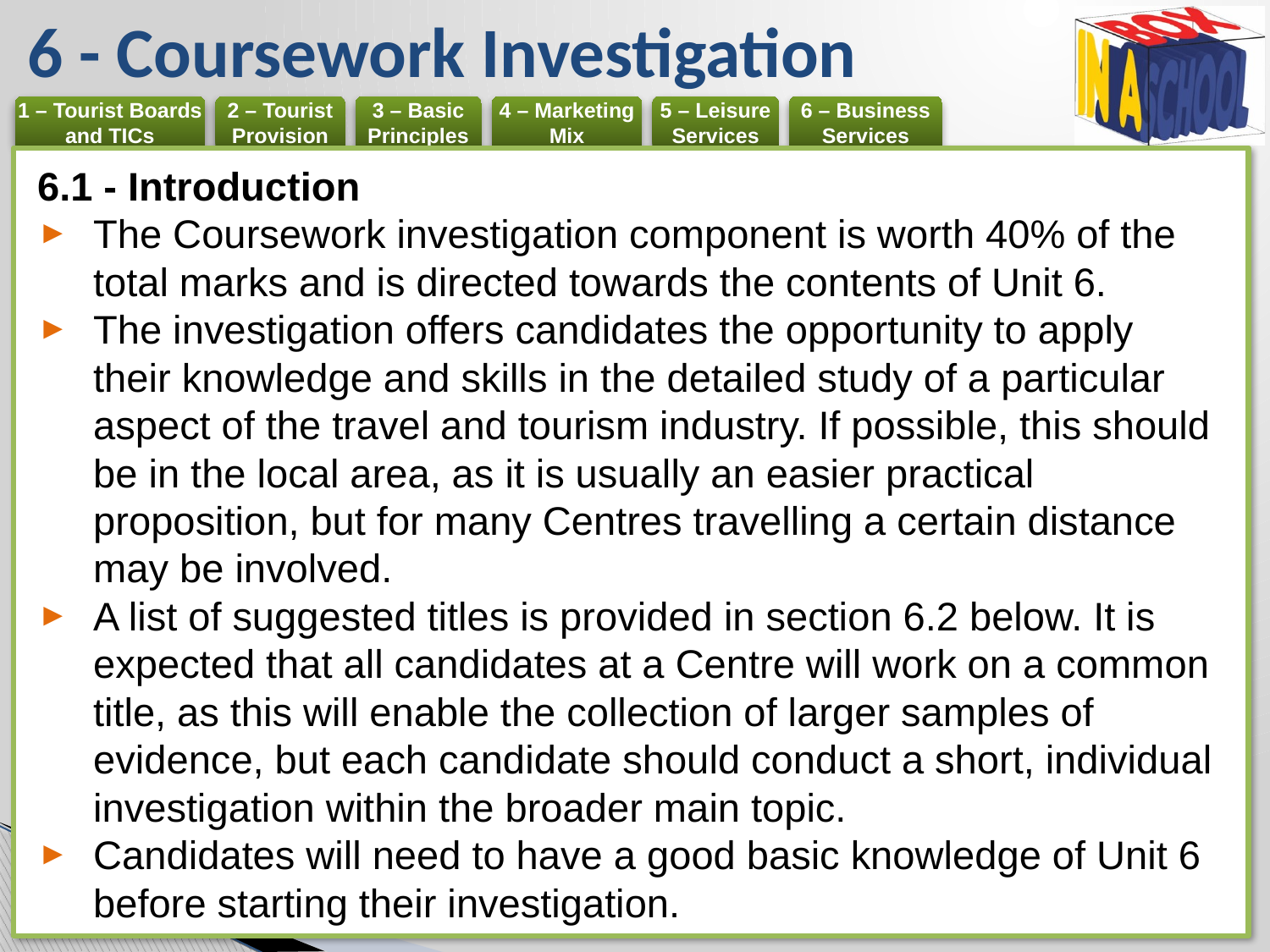

# 6 - Coursework Investigation
6.1 - Introduction
The Coursework investigation component is worth 40% of the total marks and is directed towards the contents of Unit 6.
The investigation offers candidates the opportunity to apply their knowledge and skills in the detailed study of a particular aspect of the travel and tourism industry. If possible, this should be in the local area, as it is usually an easier practical proposition, but for many Centres travelling a certain distance may be involved.
A list of suggested titles is provided in section 6.2 below. It is expected that all candidates at a Centre will work on a common title, as this will enable the collection of larger samples of evidence, but each candidate should conduct a short, individual investigation within the broader main topic.
Candidates will need to have a good basic knowledge of Unit 6 before starting their investigation.